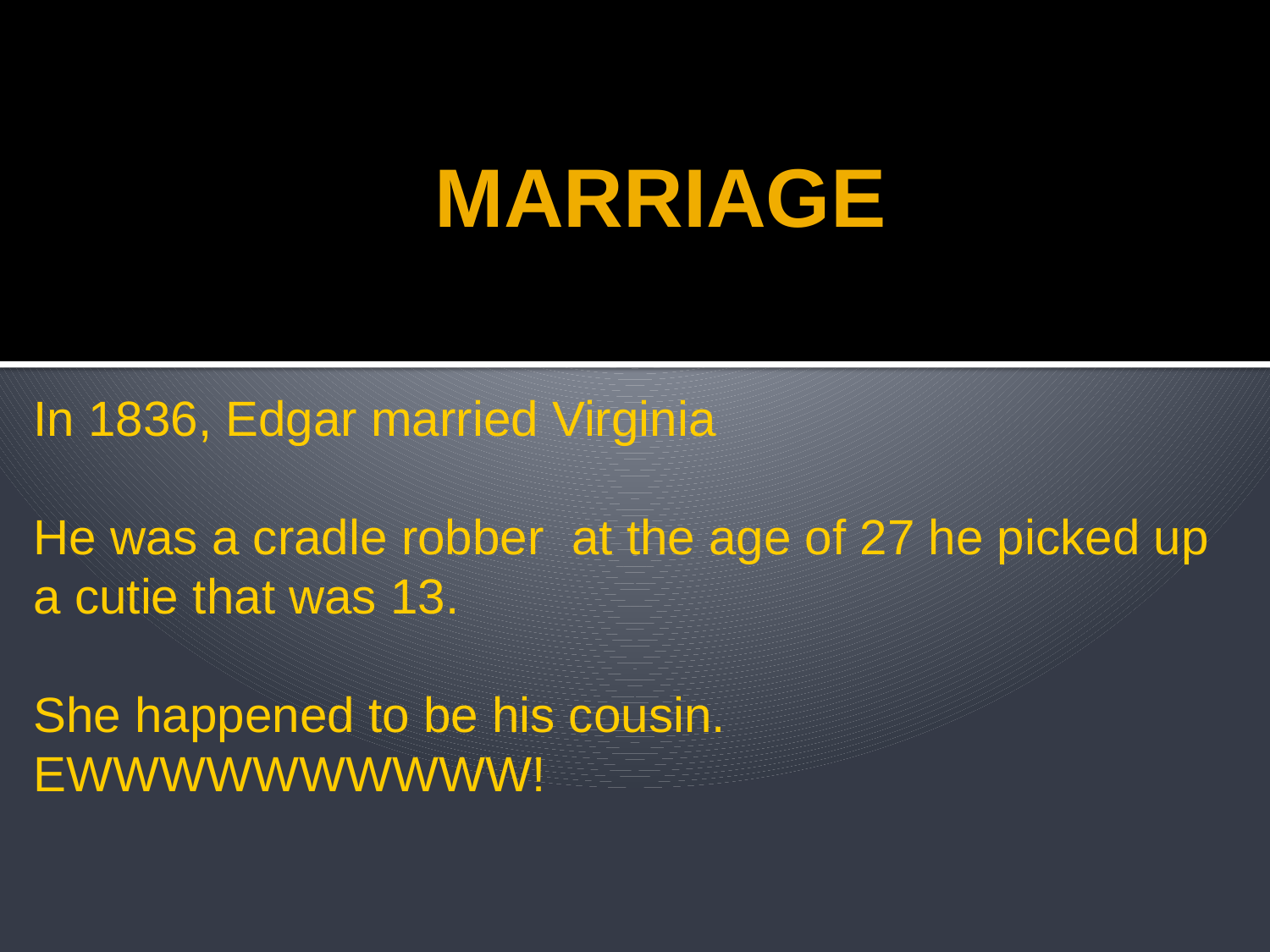

# MARRIAGE

In 1836, Edgar married Virginia

He was a cradle robber  at the age of 27 he picked up a cutie that was 13.

She happened to be his cousin. EWWWWWWWWWW!